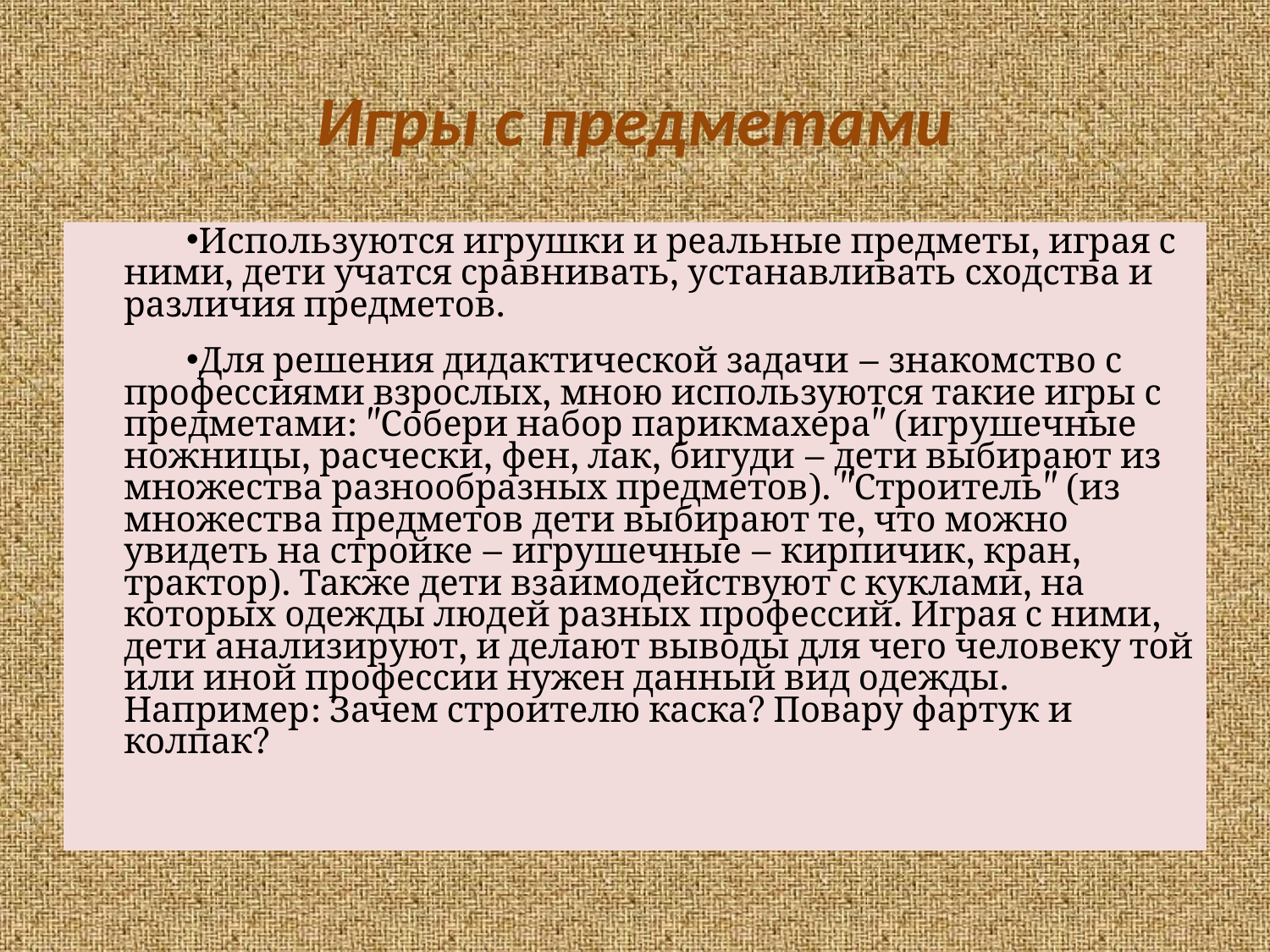

# Игры с предметами
Используются игрушки и реальные предметы, играя с ними, дети учатся сравнивать, устанавливать сходства и различия предметов.
Для решения дидактической задачи – знакомство с профессиями взрослых, мною используются такие игры с предметами: "Собери набор парикмахера" (игрушечные ножницы, расчески, фен, лак, бигуди – дети выбирают из множества разнообразных предметов). "Строитель" (из множества предметов дети выбирают те, что можно увидеть на стройке – игрушечные – кирпичик, кран, трактор). Также дети взаимодействуют с куклами, на которых одежды людей разных профессий. Играя с ними, дети анализируют, и делают выводы для чего человеку той или иной профессии нужен данный вид одежды. Например: Зачем строителю каска? Повару фартук и колпак?